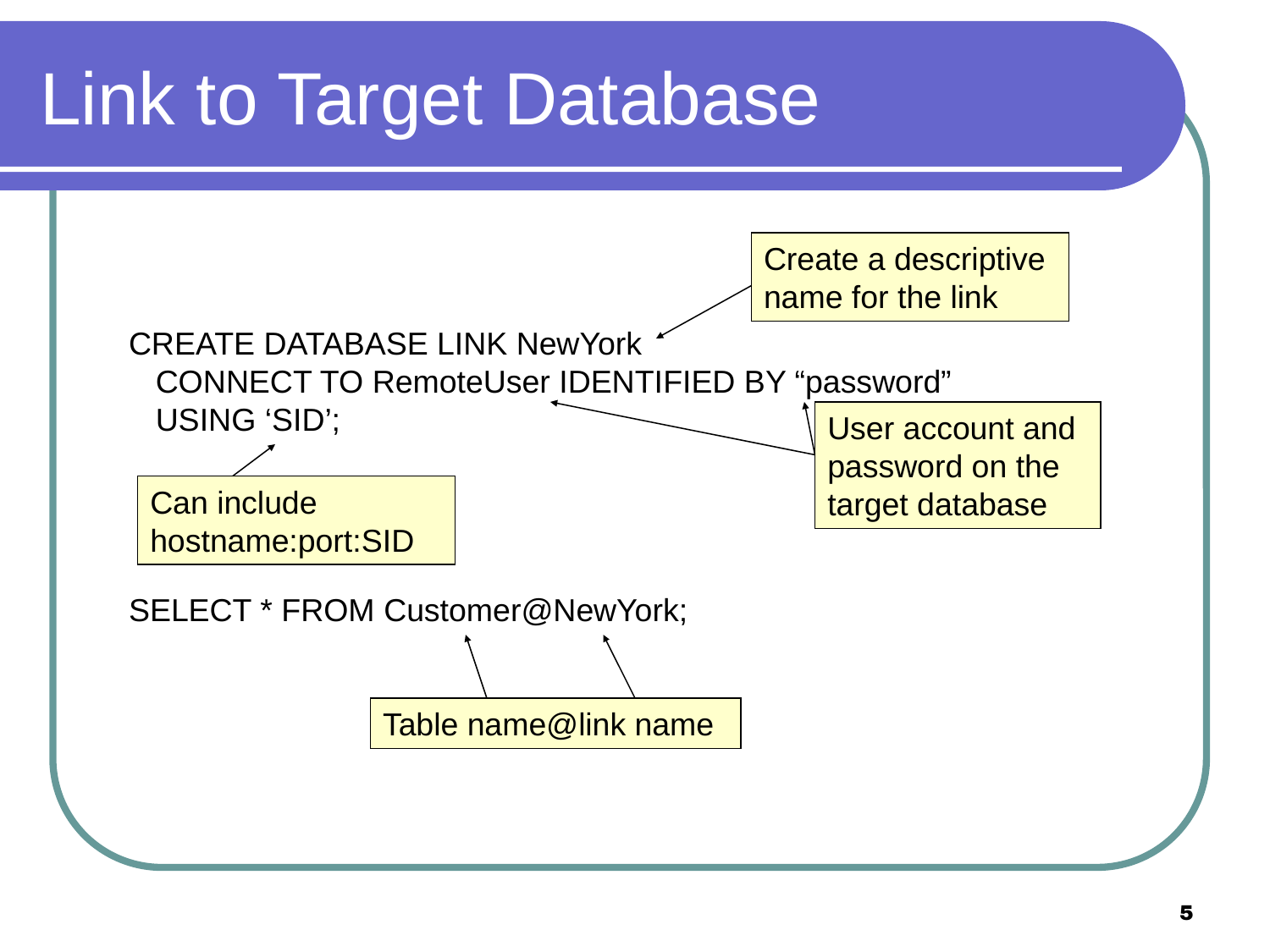

# Link to Target Database
Create a descriptive  name for the link

CREATE DATABASE LINK NewYork
   CONNECT TO RemoteUser IDENTIFIED BY “password”
   USING ‘SID’;

SELECT * FROM Customer@NewYork;

User account and password on the target database

Can include hostname:port:SID

Table name@link name
5